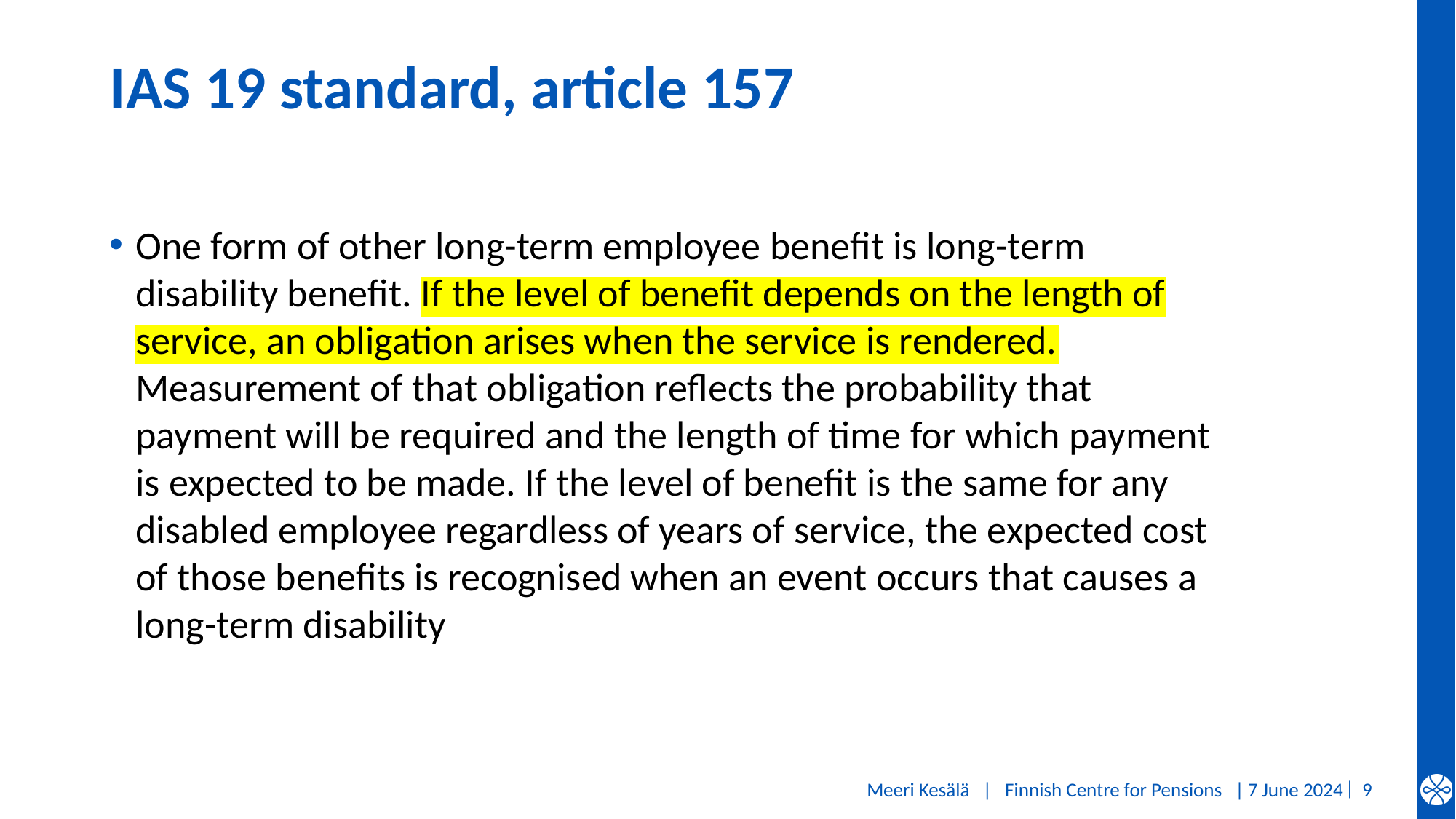

# IAS 19 standard, article 157
One form of other long-term employee benefit is long-term disability benefit. If the level of benefit depends on the length of service, an obligation arises when the service is rendered. Measurement of that obligation reflects the probability that payment will be required and the length of time for which payment is expected to be made. If the level of benefit is the same for any disabled employee regardless of years of service, the expected cost of those benefits is recognised when an event occurs that causes a long-term disability
Meeri Kesälä   |   Finnish Centre for Pensions   |
7 June 2024
9